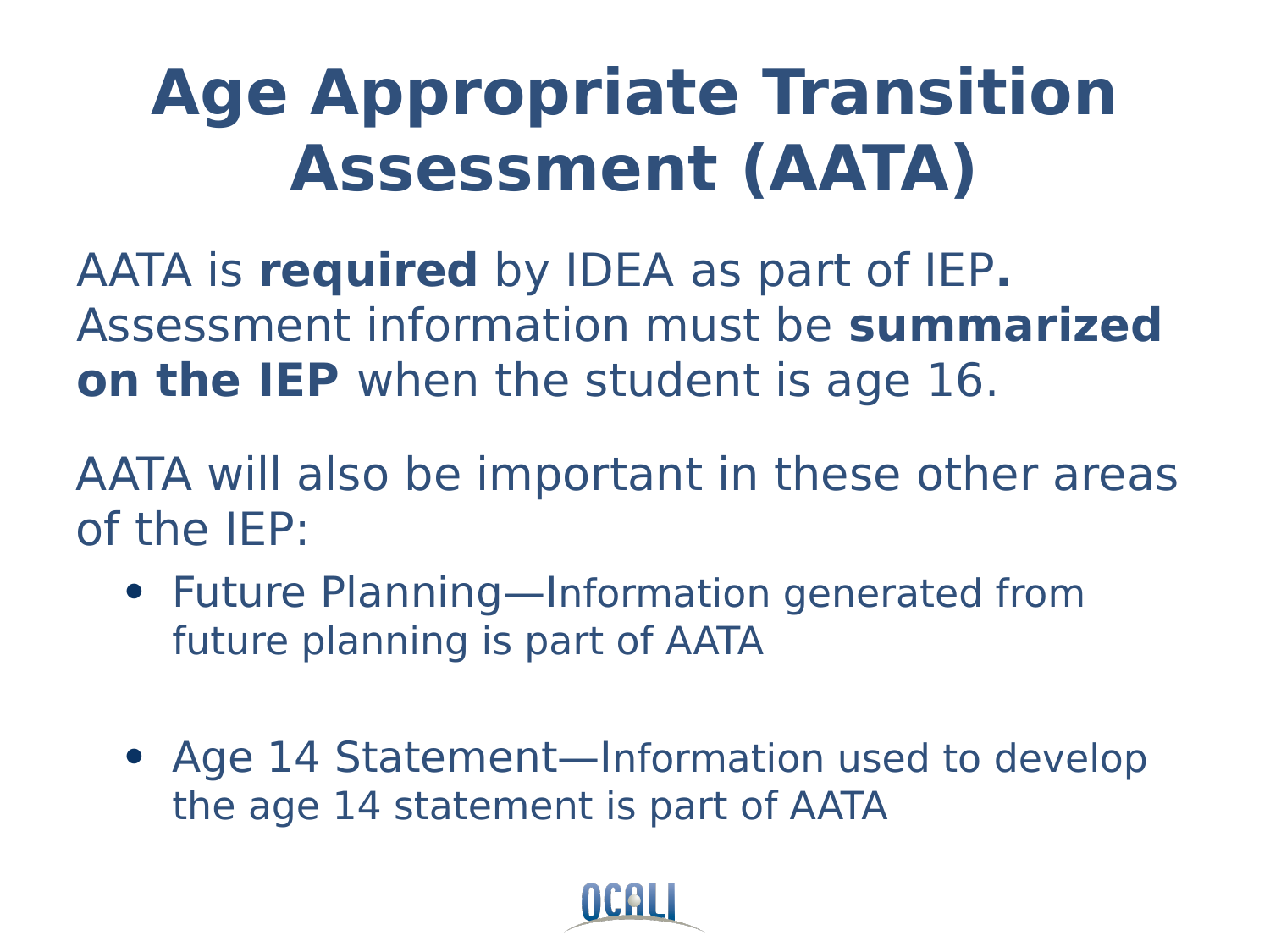

# Age Appropriate Transition Assessment (AATA)
AATA is required by IDEA as part of IEP. Assessment information must be summarized on the IEP when the student is age 16.
AATA will also be important in these other areas of the IEP:
Future Planning—Information generated from future planning is part of AATA

Age 14 Statement—Information used to develop the age 14 statement is part of AATA